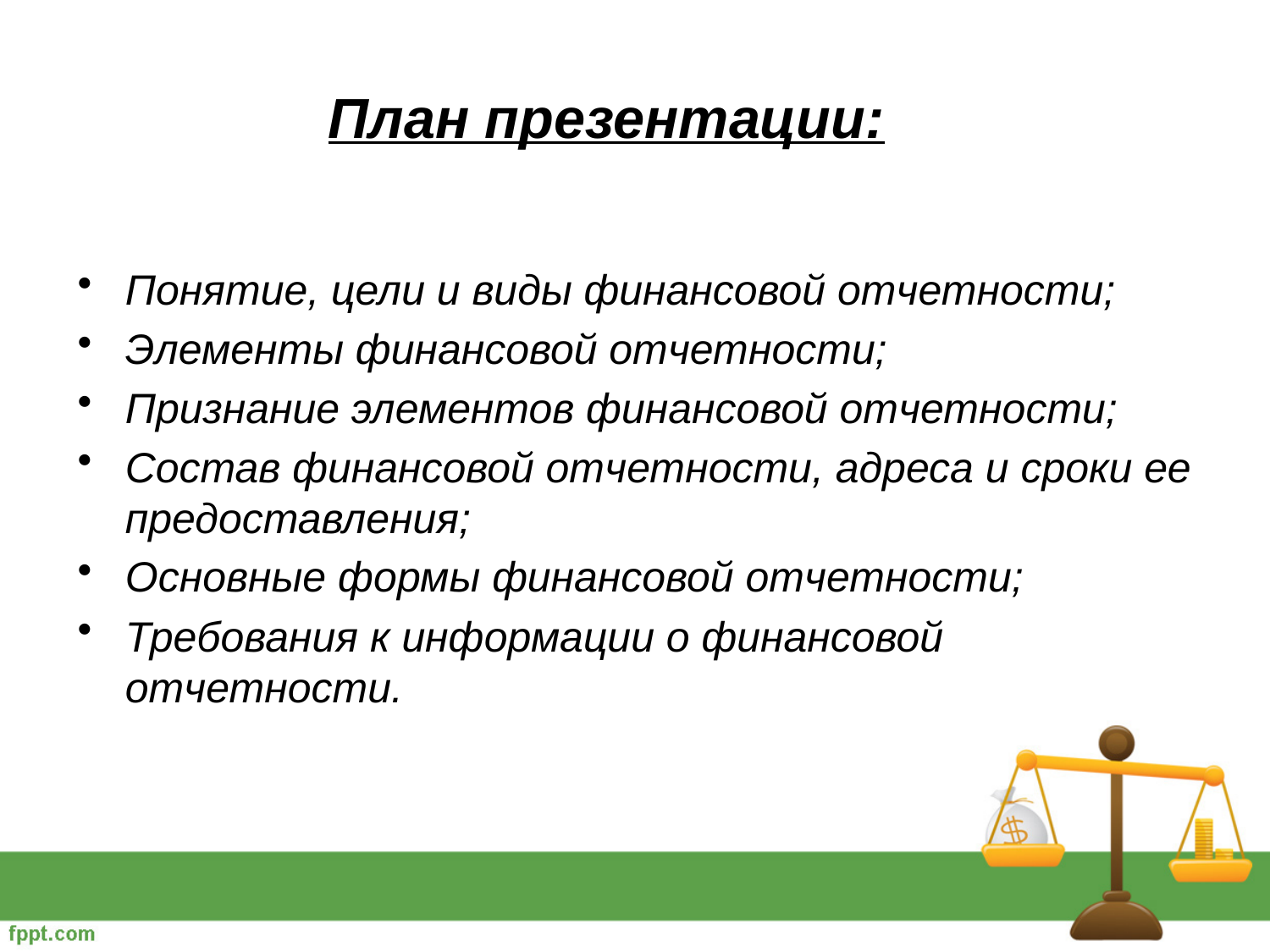

# План презентации:
Понятие, цели и виды финансовой отчетности;
Элементы финансовой отчетности;
Признание элементов финансовой отчетности;
Состав финансовой отчетности, адреса и сроки ее предоставления;
Основные формы финансовой отчетности;
Требования к информации о финансовой отчетности.